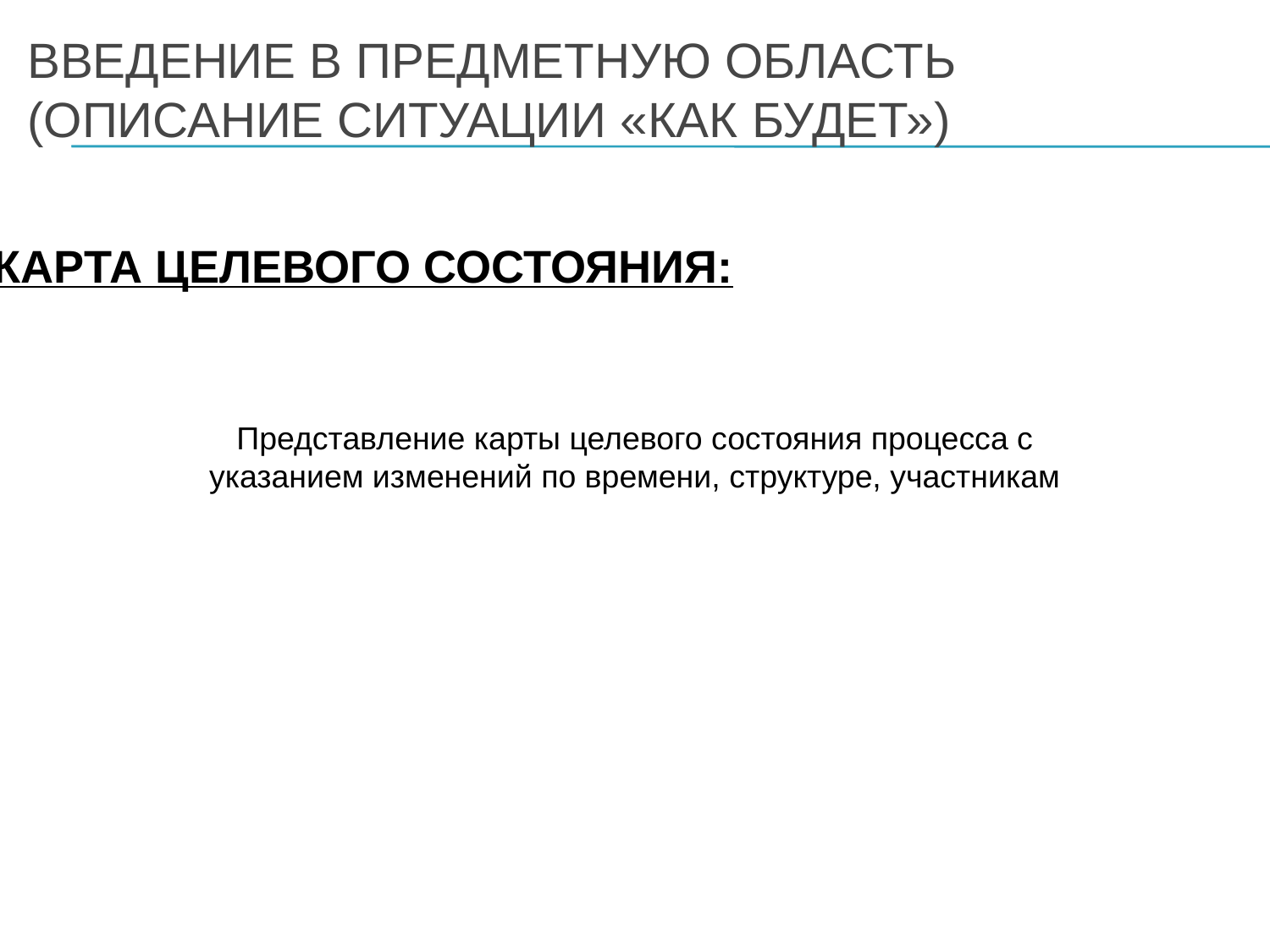

# Введение в предметную область (описание ситуации «как будет»)
КАРТА ЦЕЛЕВОГО СОСТОЯНИЯ:
Представление карты целевого состояния процесса с указанием изменений по времени, структуре, участникам